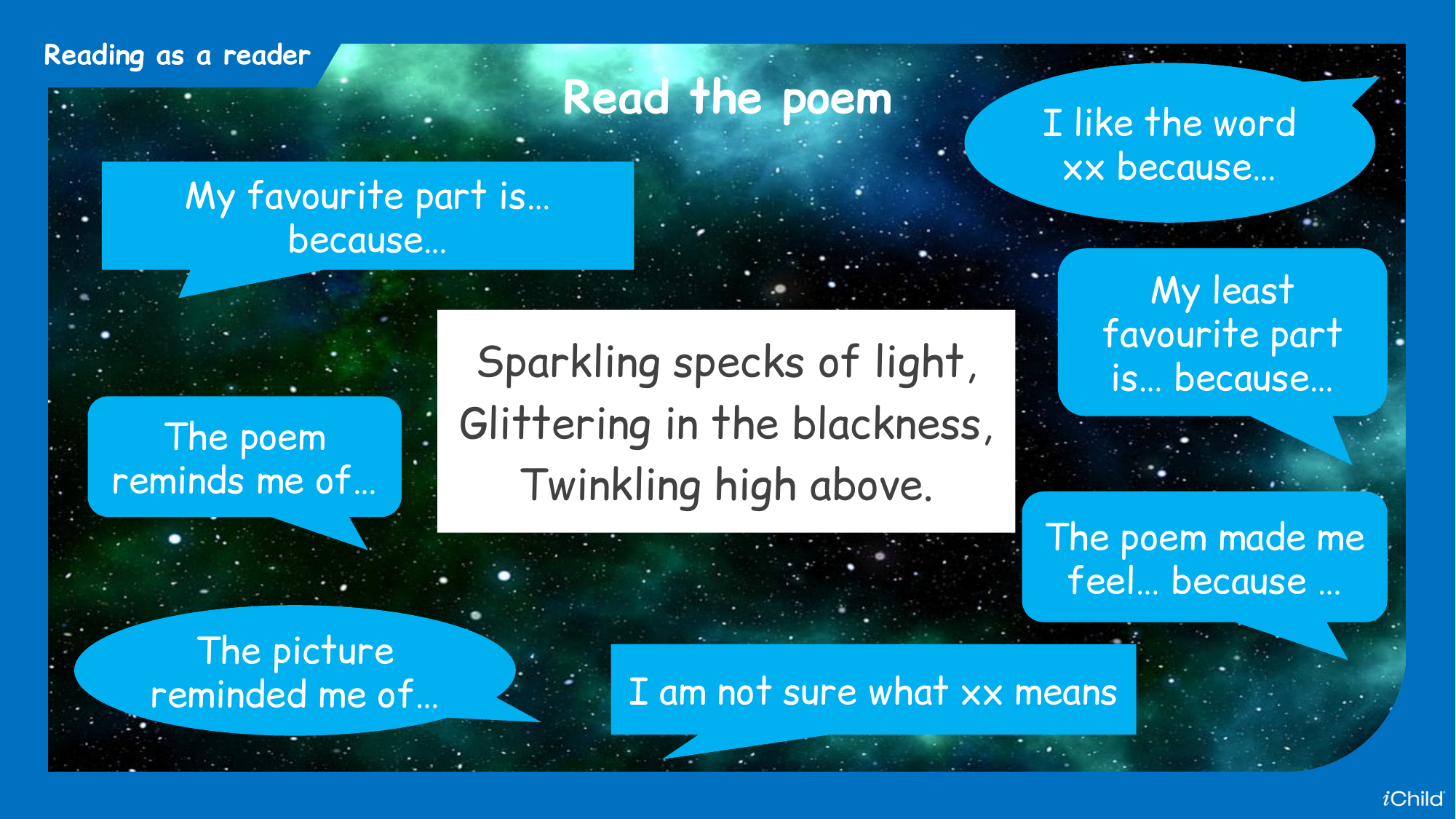

Reading as a reader
Read the poem
I like the word xx because…
My favourite part is… because…
My least favourite part is… because…
Sparkling specks of light,
Glittering in the blackness,
Twinkling high above.
The poem reminds me of…
The poem made me feel… because …
The picture reminded me of…
I am not sure what xx means